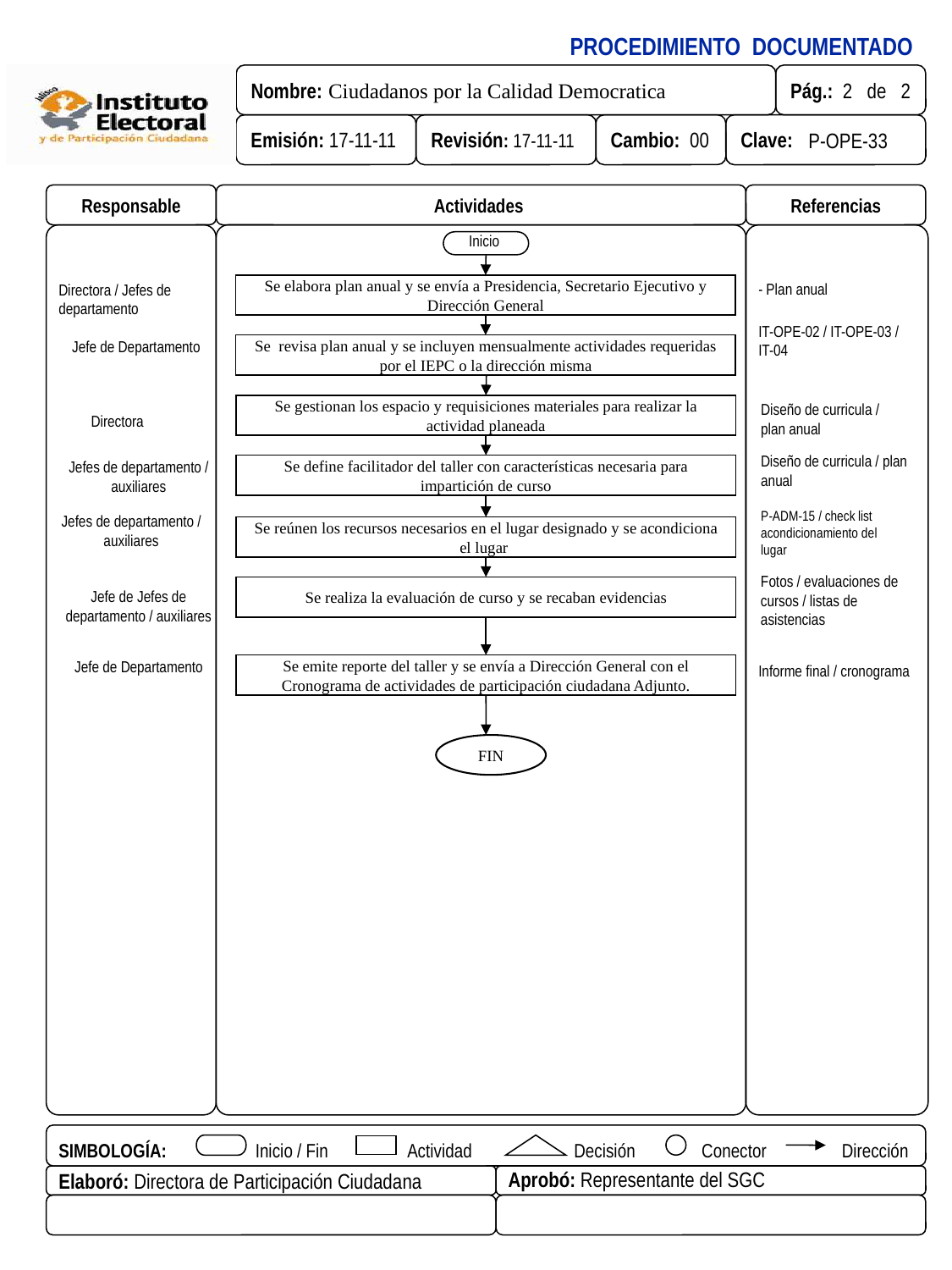

Responsable
Actividades
Referencias

Inicio

- Plan anual
Directora / Jefes de departamento
Se elabora plan anual y se envía a Presidencia, Secretario Ejecutivo y Dirección General
IT-OPE-02 / IT-OPE-03 / IT-04
Jefe de Departamento
Se  revisa plan anual y se incluyen mensualmente actividades requeridas por el IEPC o la dirección misma

Diseño de curricula / plan anual
Se gestionan los espacio y requisiciones materiales para realizar la actividad planeada

Directora
Diseño de curricula / plan anual
Jefes de departamento / auxiliares
Se define facilitador del taller con características necesaria para impartición de curso

P-ADM-15 / check list acondicionamiento del lugar
Jefes de departamento / auxiliares
Se reúnen los recursos necesarios en el lugar designado y se acondiciona el lugar

Fotos / evaluaciones de cursos / listas de asistencias
Se realiza la evaluación de curso y se recaban evidencias
Jefe de Jefes de departamento / auxiliares

Jefe de Departamento
Se emite reporte del taller y se envía a Dirección General con el Cronograma de actividades de participación ciudadana Adjunto.
Informe final / cronograma

FIN